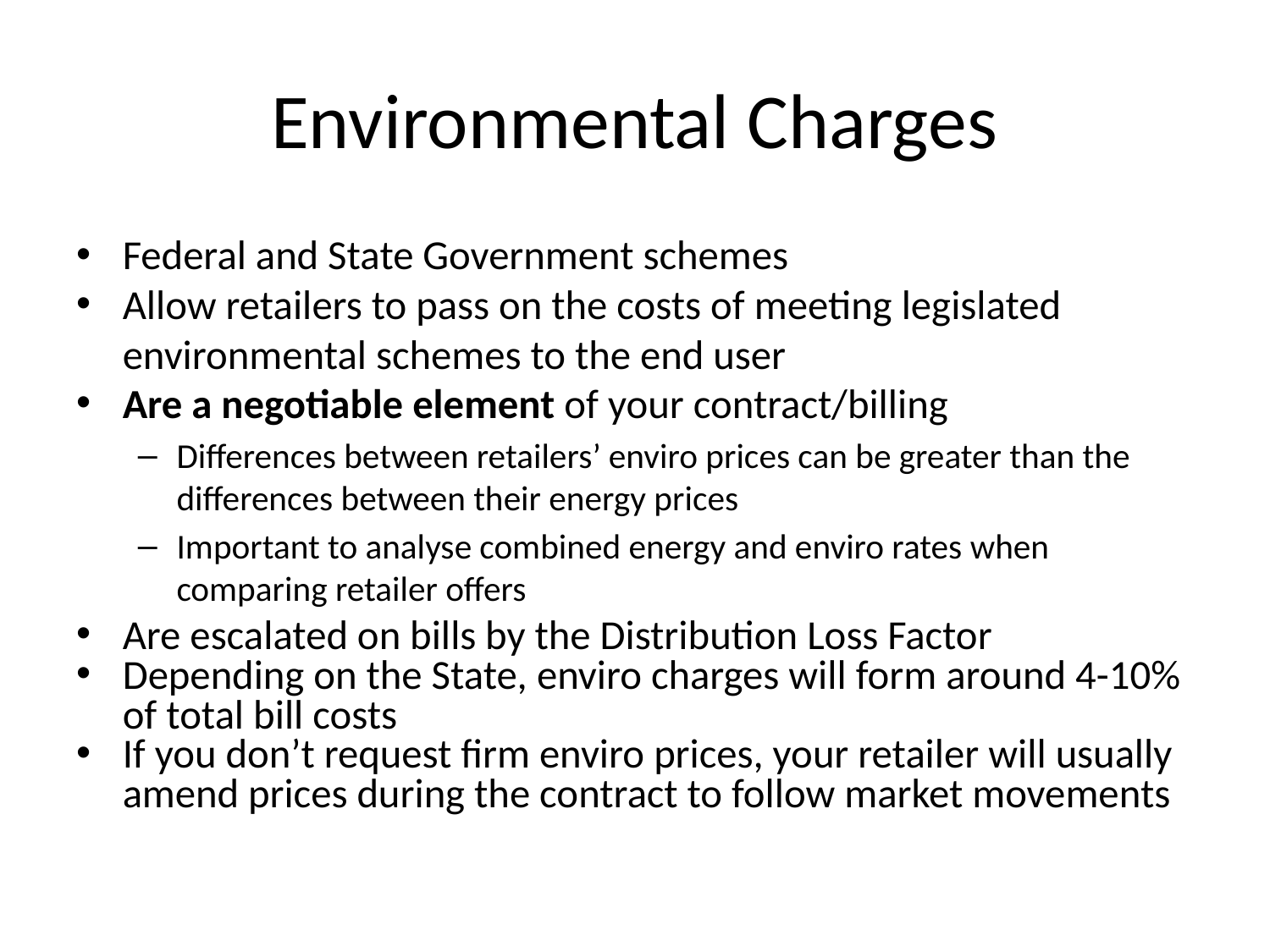

# Environmental Charges
Federal and State Government schemes
Allow retailers to pass on the costs of meeting legislated environmental schemes to the end user
Are a negotiable element of your contract/billing
Differences between retailers’ enviro prices can be greater than the differences between their energy prices
Important to analyse combined energy and enviro rates when comparing retailer offers
Are escalated on bills by the Distribution Loss Factor
Depending on the State, enviro charges will form around 4-10% of total bill costs
If you don’t request firm enviro prices, your retailer will usually amend prices during the contract to follow market movements